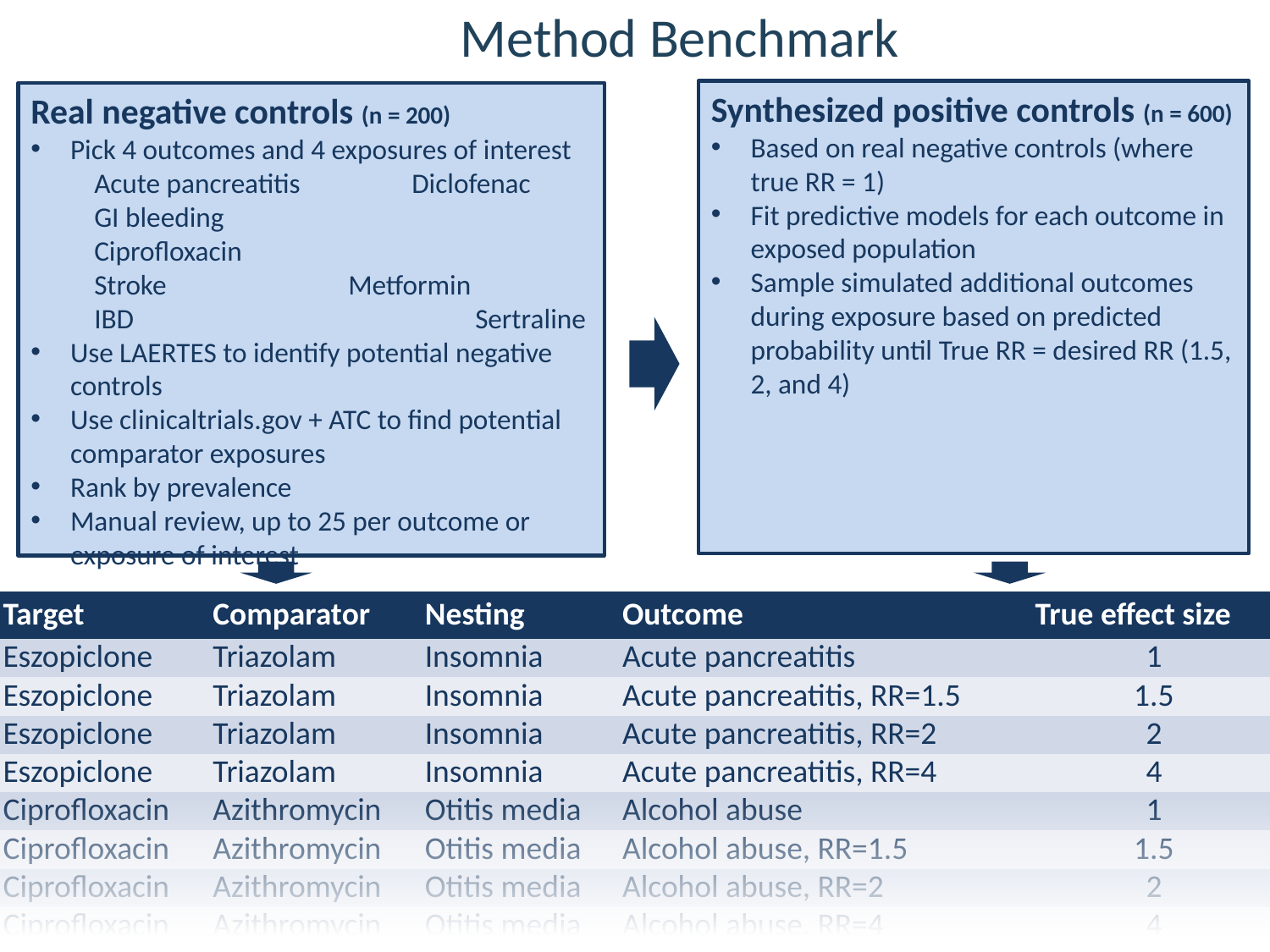

# Method Benchmark
Synthesized positive controls (n = 600)
Based on real negative controls (where true RR = 1)
Fit predictive models for each outcome in exposed population
Sample simulated additional outcomes during exposure based on predicted probability until True RR = desired RR (1.5, 2, and 4)
Real negative controls (n = 200)
Pick 4 outcomes and 4 exposures of interest
          Acute pancreatitis	Diclofenac
GI bleeding		Ciprofloxacin
Stroke		Metformin
IBD			Sertraline
Use LAERTES to identify potential negative controls
Use clinicaltrials.gov + ATC to find potential comparator exposures
Rank by prevalence
Manual review, up to 25 per outcome or exposure of interest

| Target | Comparator | Nesting | Outcome | True effect size |
| --- | --- | --- | --- | --- |
| Eszopiclone | Triazolam | Insomnia | Acute pancreatitis | 1 |
| Eszopiclone | Triazolam | Insomnia | Acute pancreatitis, RR=1.5 | 1.5 |
| Eszopiclone | Triazolam | Insomnia | Acute pancreatitis, RR=2 | 2 |
| Eszopiclone | Triazolam | Insomnia | Acute pancreatitis, RR=4 | 4 |
| Ciprofloxacin | Azithromycin | Otitis media | Alcohol abuse | 1 |
| Ciprofloxacin | Azithromycin | Otitis media | Alcohol abuse, RR=1.5 | 1.5 |
| Ciprofloxacin | Azithromycin | Otitis media | Alcohol abuse, RR=2 | 2 |
| Ciprofloxacin | Azithromycin | Otitis media | Alcohol abuse, RR=4 | 4 |
| … | … | … | … | … |

8